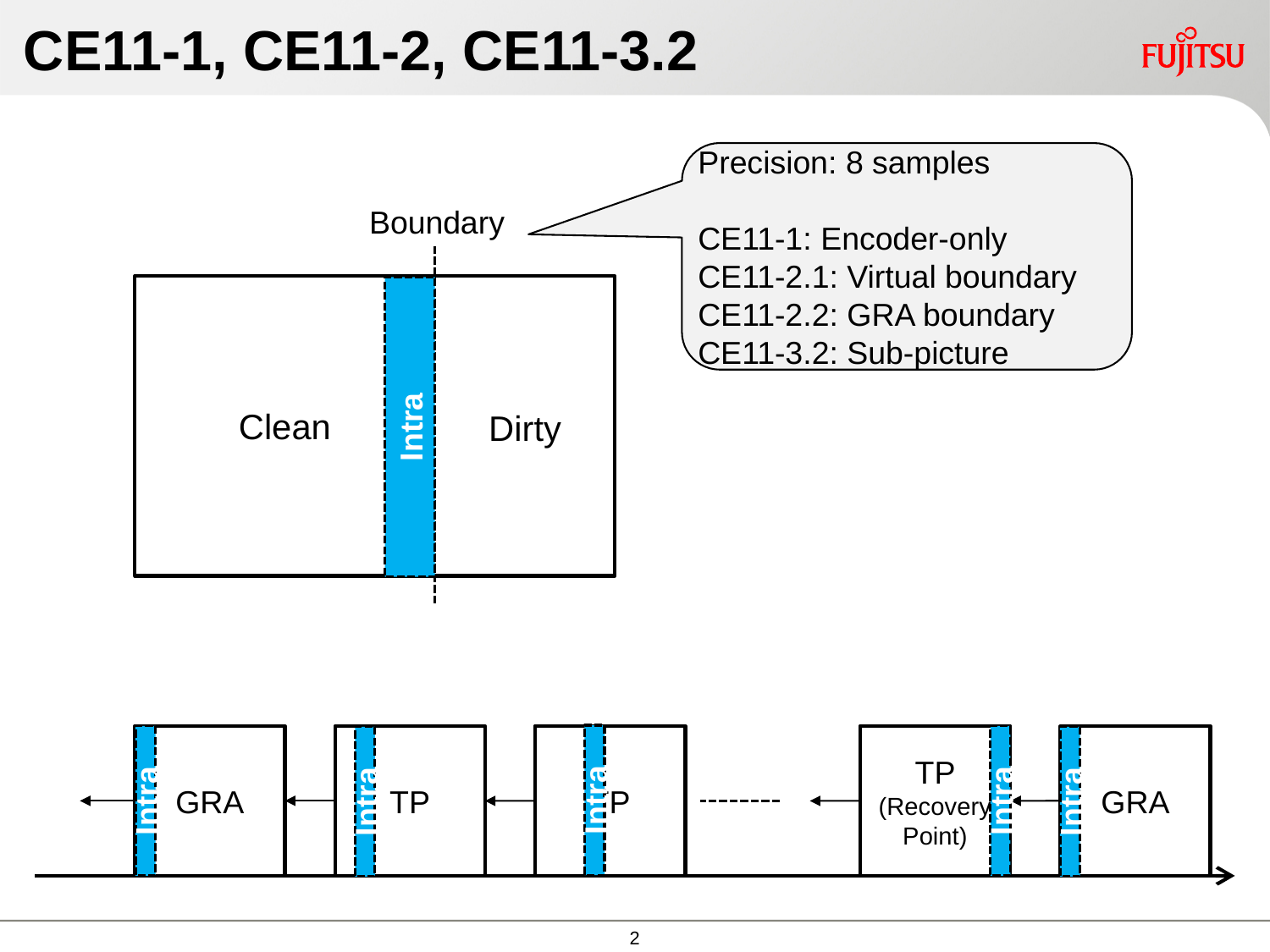

# CE11-1, CE11-2, CE11-3.2
Precision: 8 samples

CE11-1: Encoder-only
CE11-2.1: Virtual boundary
CE11-2.2: GRA boundary
CE11-3.2: Sub-picture
Boundary

Clean
Intra
Dirty
GRA
GRA
TP
TP
TP
(Recovery
Point)
Intra
Intra
Intra
Intra
Intra
2